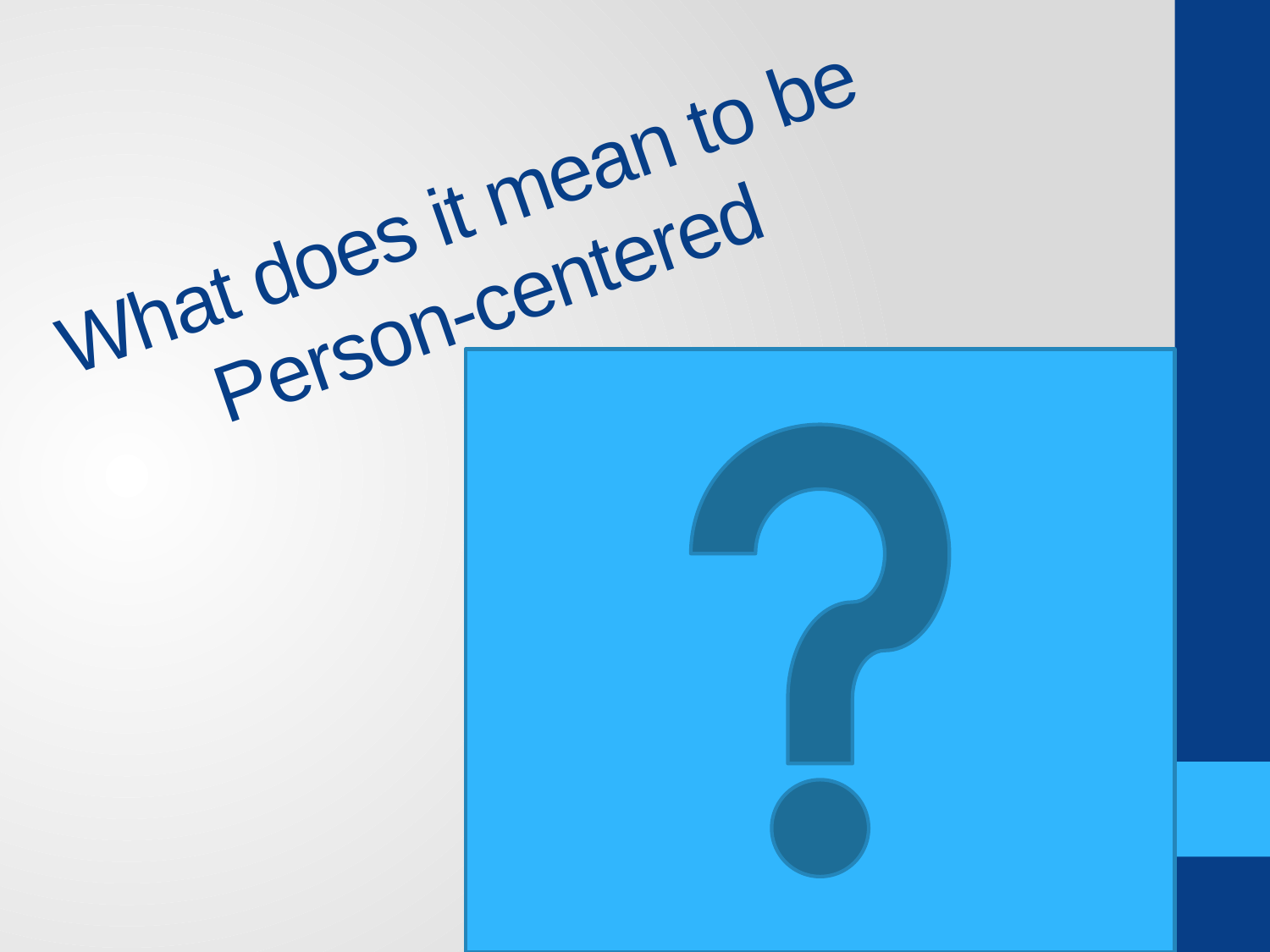

# What does it mean to be Person-centered